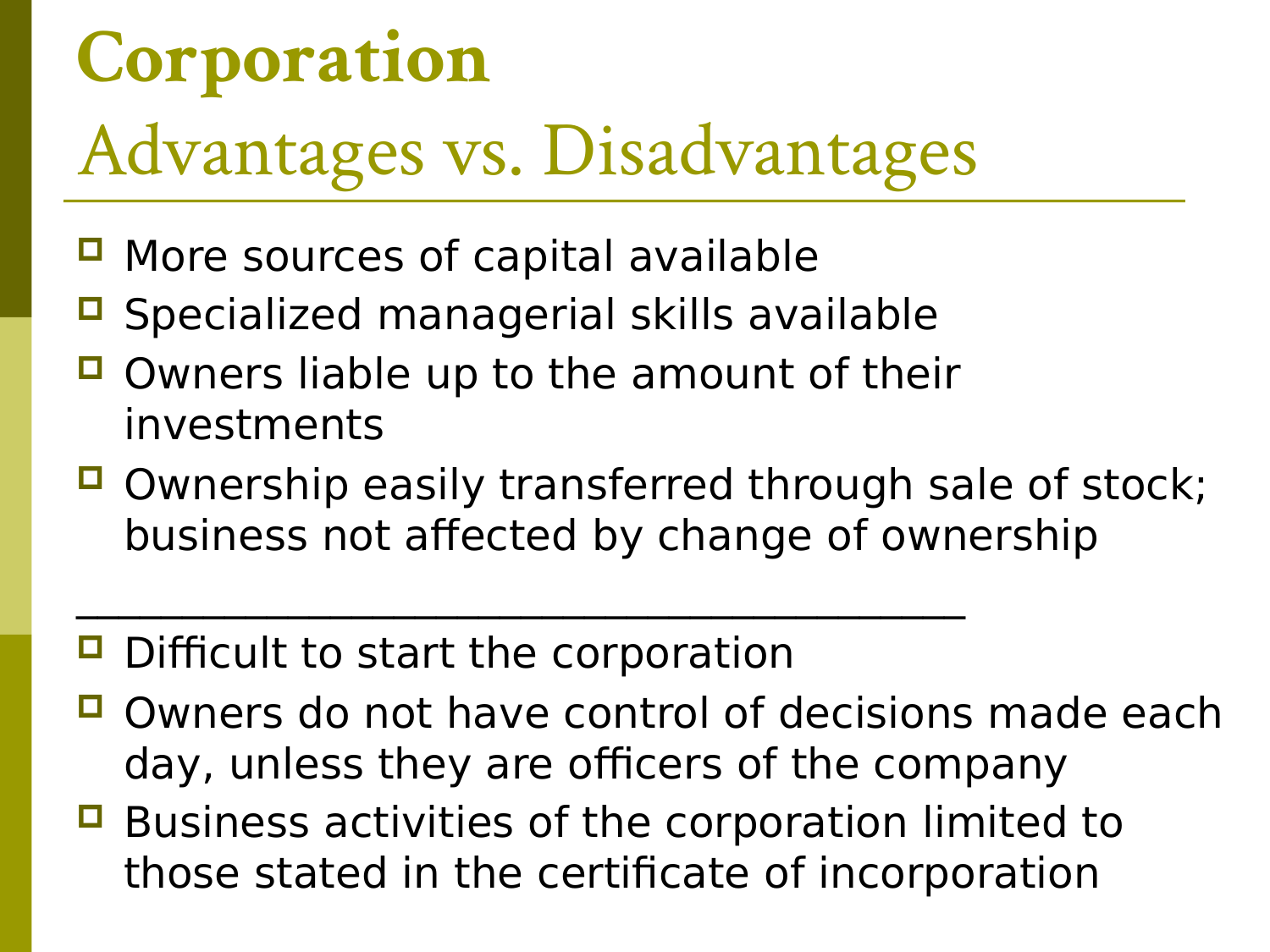

# Corporation Advantages vs. Disadvantages
More sources of capital available
Specialized managerial skills available
Owners liable up to the amount of their investments
Ownership easily transferred through sale of stock; business not affected by change of ownership
__________________________________________
Difficult to start the corporation
Owners do not have control of decisions made each day, unless they are officers of the company
Business activities of the corporation limited to those stated in the certificate of incorporation